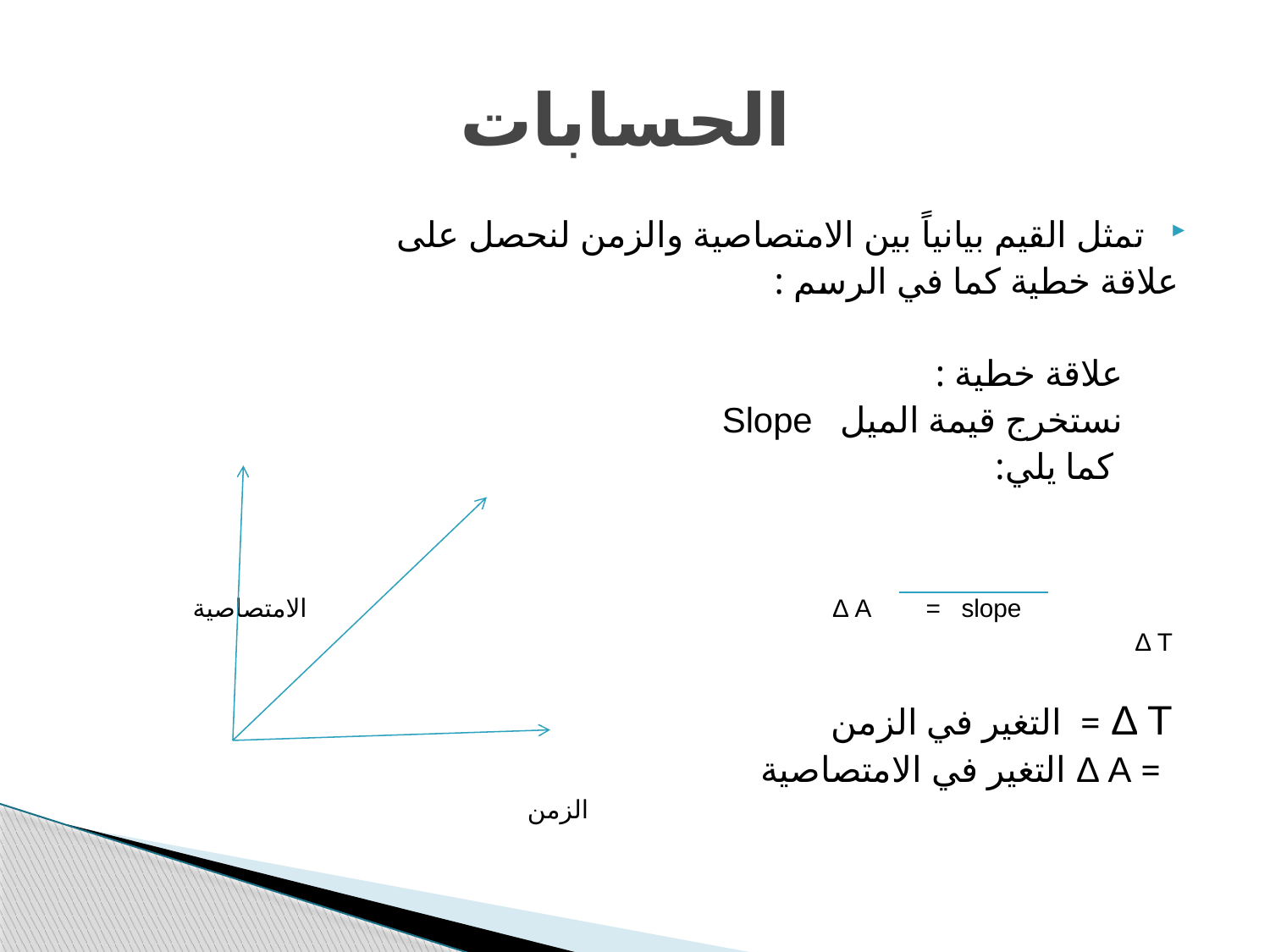

# الحسابات
تمثل القيم بيانياً بين الامتصاصية والزمن لنحصل على
علاقة خطية كما في الرسم :

      علاقة خطية :
      نستخرج قيمة الميل   Slope
       كما يلي:

                        Δ A        =   slope                                                                                الامتصاصية
 Δ T

 Δ T =  التغير في الزمن
  = Δ A التغير في الامتصاصية
                                                                                          الزمن